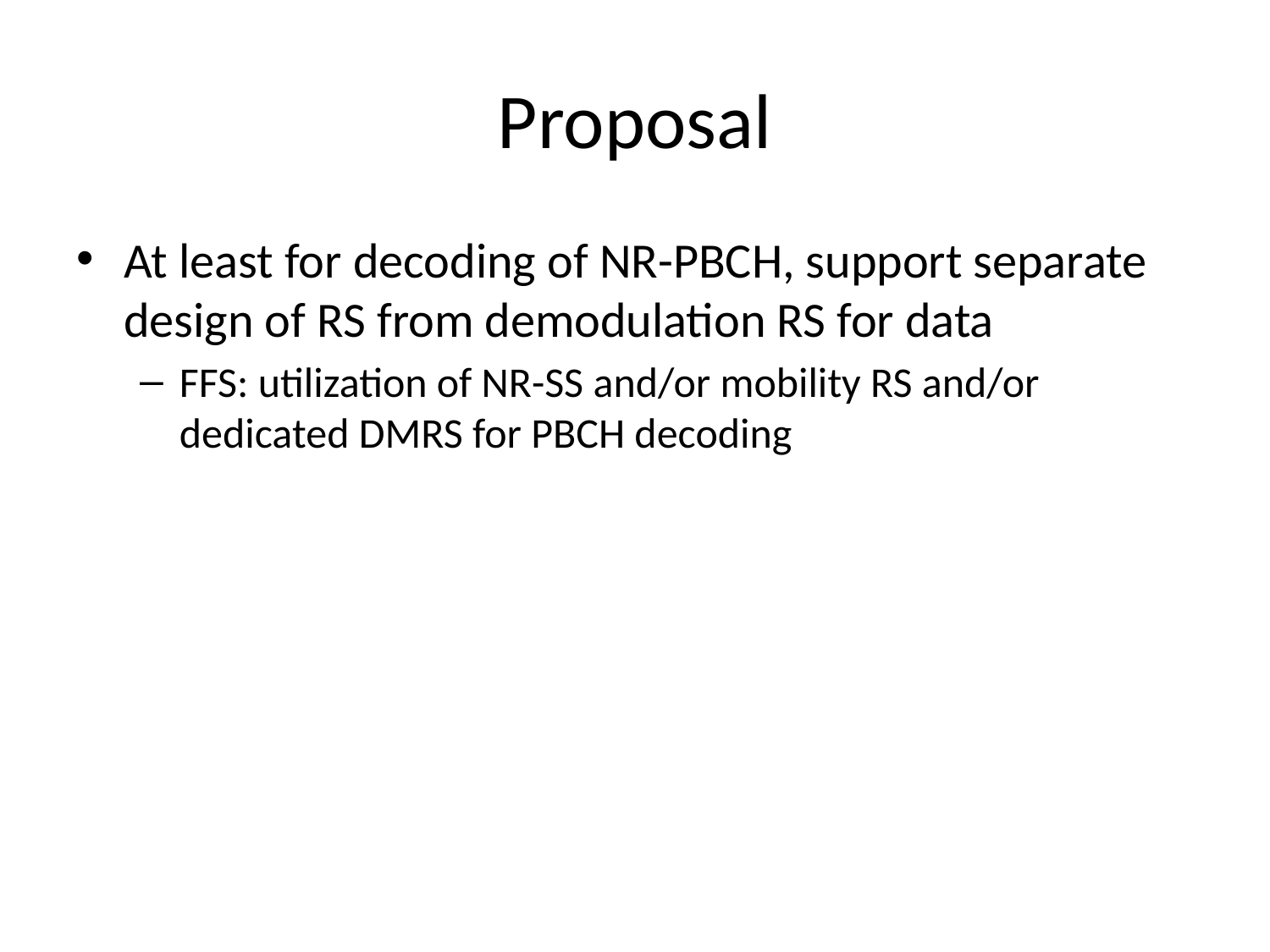

# Proposal
At least for decoding of NR-PBCH, support separate design of RS from demodulation RS for data
FFS: utilization of NR-SS and/or mobility RS and/or dedicated DMRS for PBCH decoding